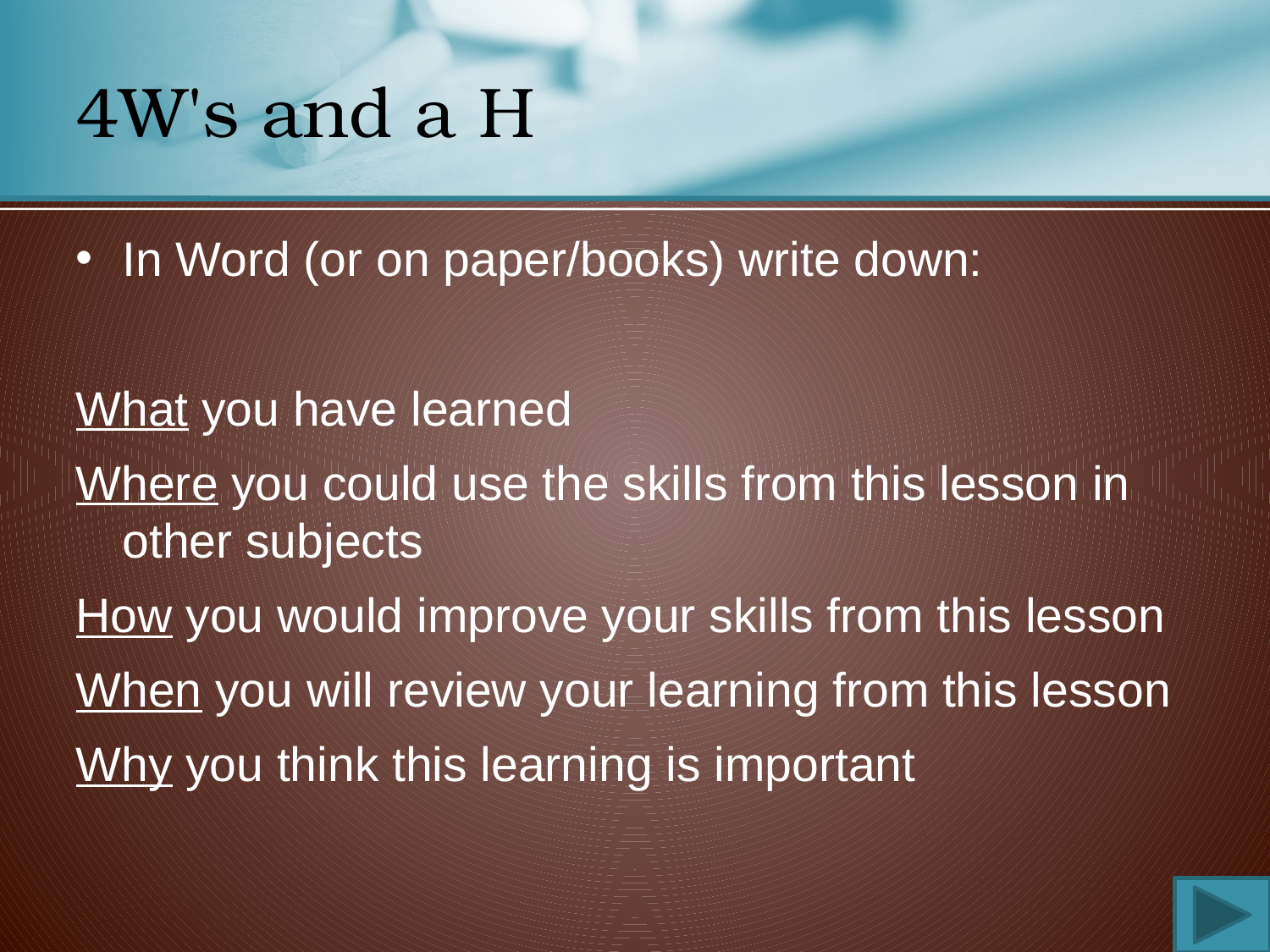

# 4W's and a H
In Word (or on paper/books) write down:

What you have learned
Where you could use the skills from this lesson in other subjects
How you would improve your skills from this lesson
When you will review your learning from this lesson
Why you think this learning is important